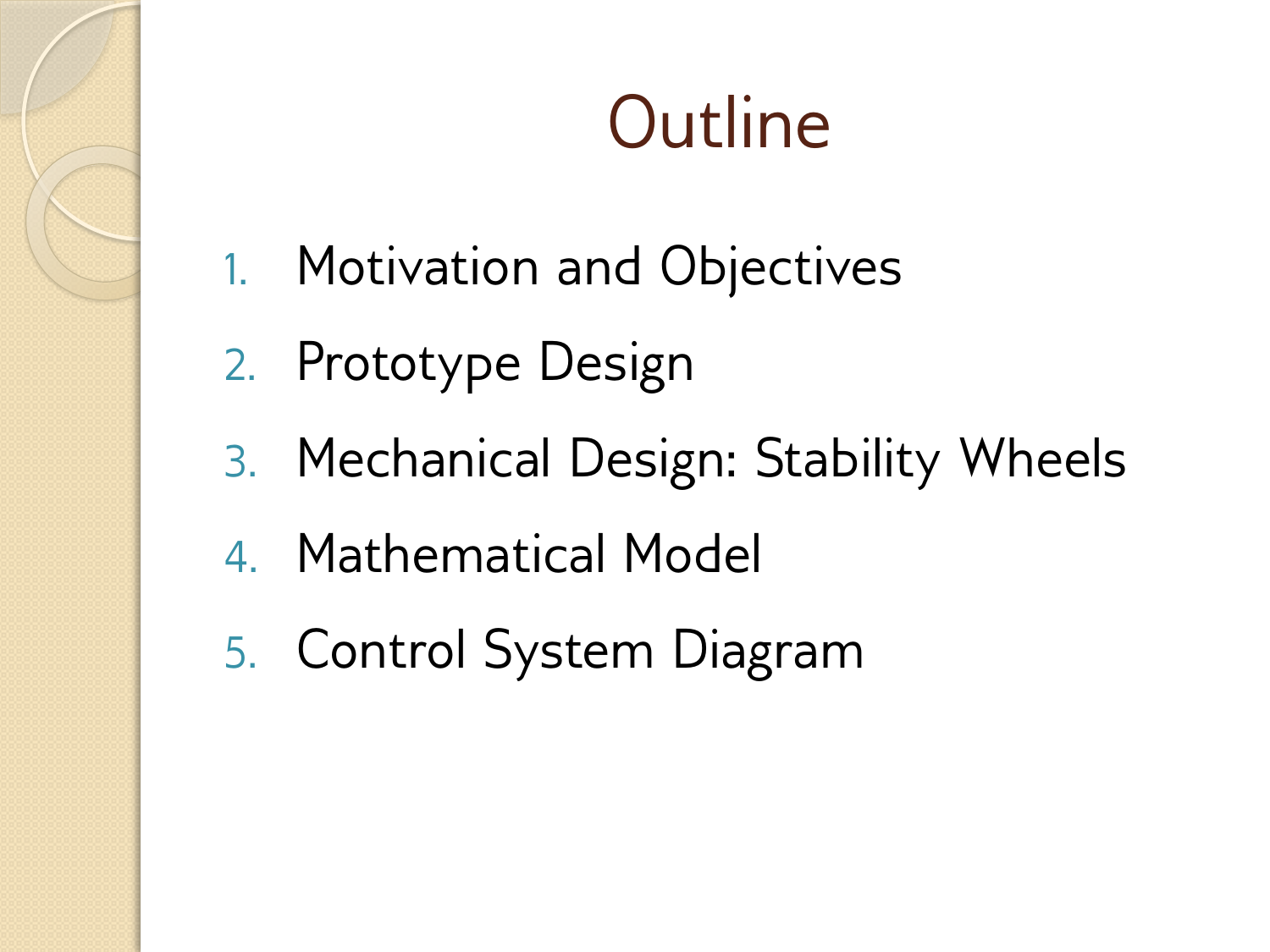

# Outline
Motivation and Objectives
Prototype Design
Mechanical Design: Stability Wheels
Mathematical Model
Control System Diagram